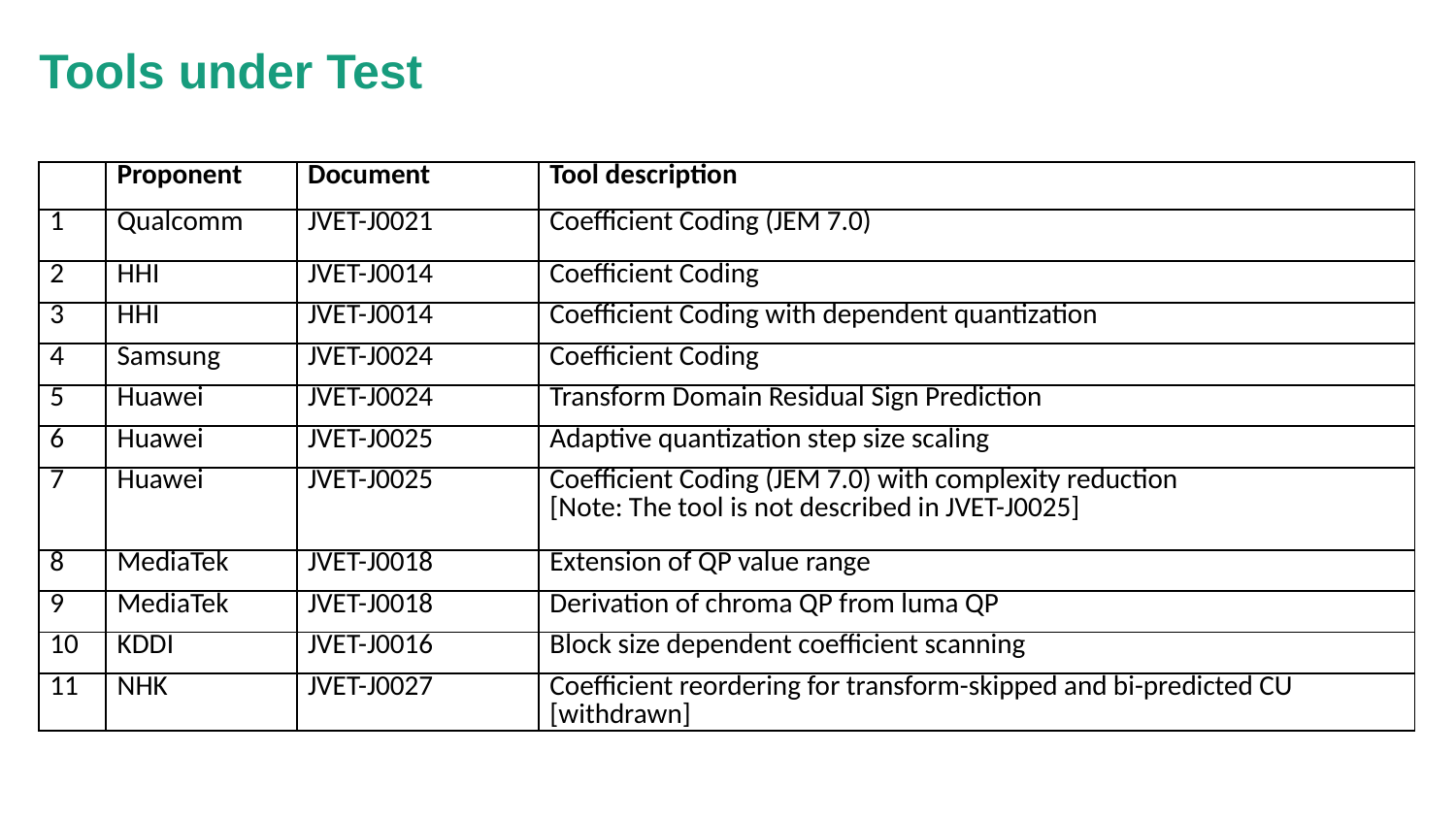

# Tools under Test
|  | Proponent | Document | Tool description |
| --- | --- | --- | --- |
| 1 | Qualcomm | JVET-J0021 | Coefficient Coding (JEM 7.0) |
| 2 | HHI | JVET-J0014 | Coefficient Coding |
| 3 | HHI | JVET-J0014 | Coefficient Coding with dependent quantization |
| 4 | Samsung | JVET-J0024 | Coefficient Coding |
| 5 | Huawei | JVET-J0024 | Transform Domain Residual Sign Prediction |
| 6 | Huawei | JVET-J0025 | Adaptive quantization step size scaling |
| 7 | Huawei | JVET-J0025 | Coefficient Coding (JEM 7.0) with complexity reduction [Note: The tool is not described in JVET-J0025] |
| 8 | MediaTek | JVET-J0018 | Extension of QP value range |
| 9 | MediaTek | JVET-J0018 | Derivation of chroma QP from luma QP |
| 10 | KDDI | JVET-J0016 | Block size dependent coefficient scanning |
| 11 | NHK | JVET-J0027 | Coefficient reordering for transform-skipped and bi-predicted CU [withdrawn] |